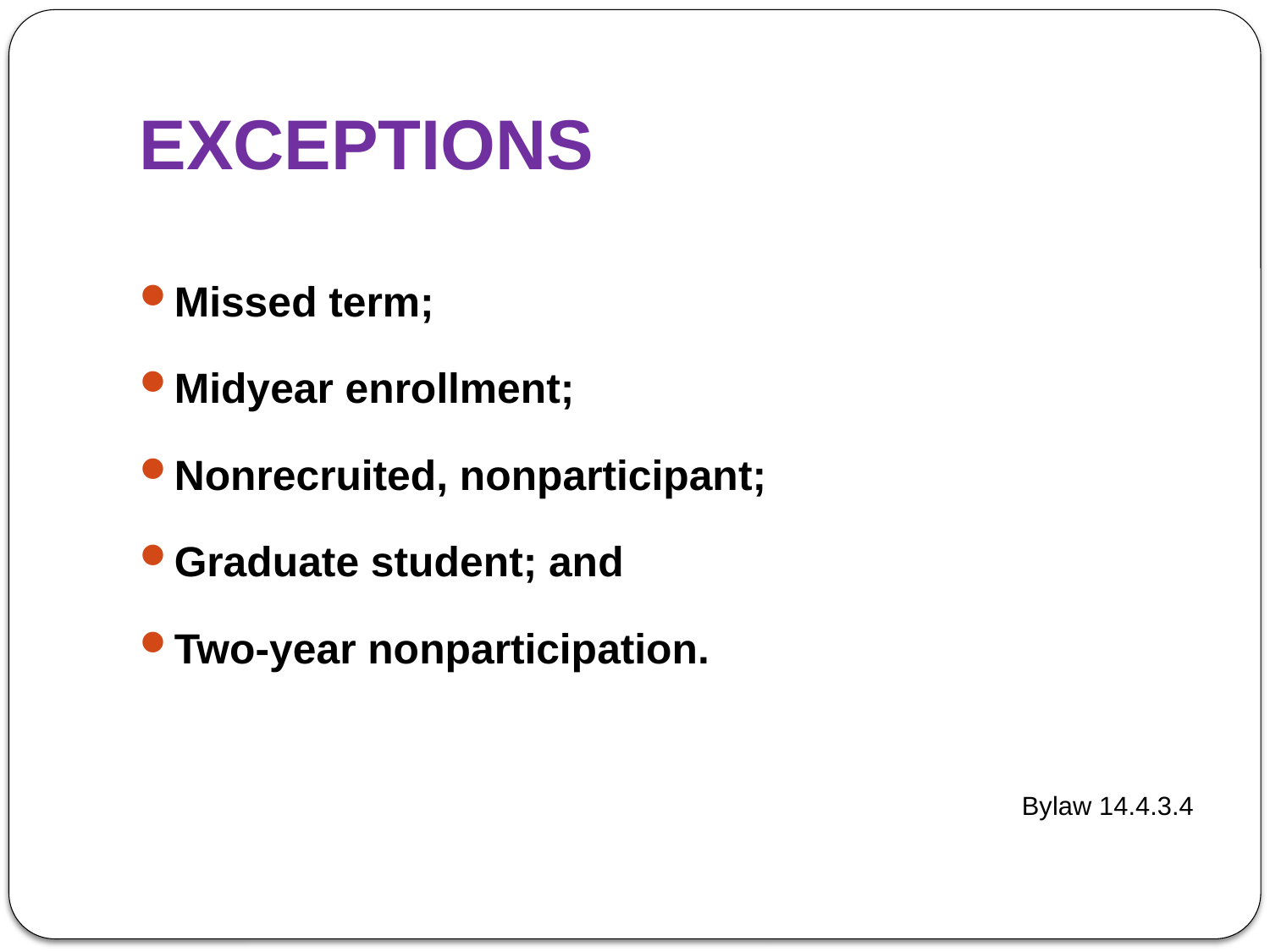

# EXCEPTIONS

Missed term;
Midyear enrollment;
Nonrecruited, nonparticipant;
Graduate student; and
Two-year nonparticipation.

Bylaw 14.4.3.4